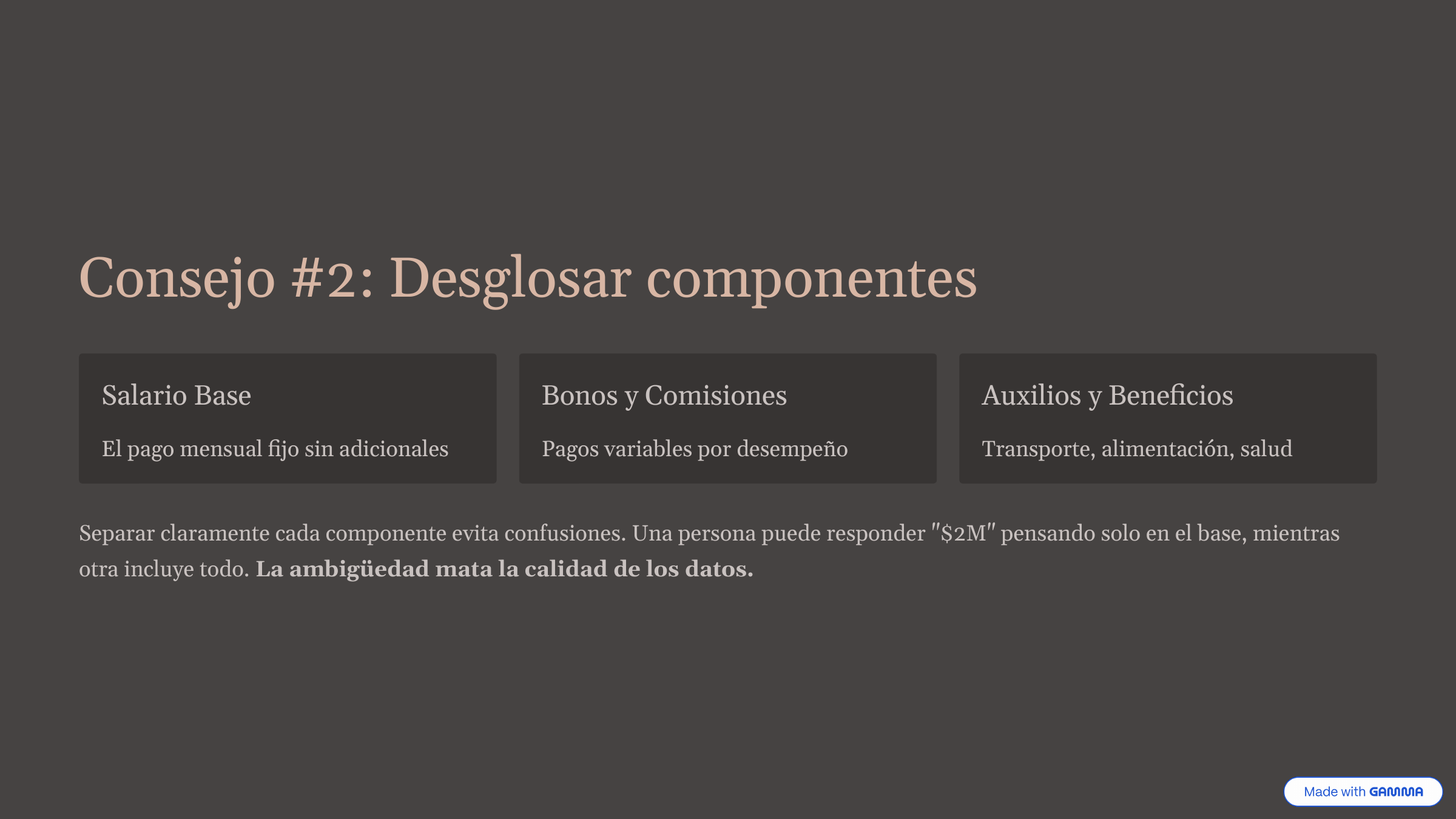

Consejo #2: Desglosar componentes

Salario Base
Bonos y Comisiones
Auxilios y Beneficios
El pago mensual fijo sin adicionales
Pagos variables por desempeño
Transporte, alimentación, salud
Separar claramente cada componente evita confusiones. Una persona puede responder "$2M" pensando solo en el base, mientras otra incluye todo. La ambigüedad mata la calidad de los datos.